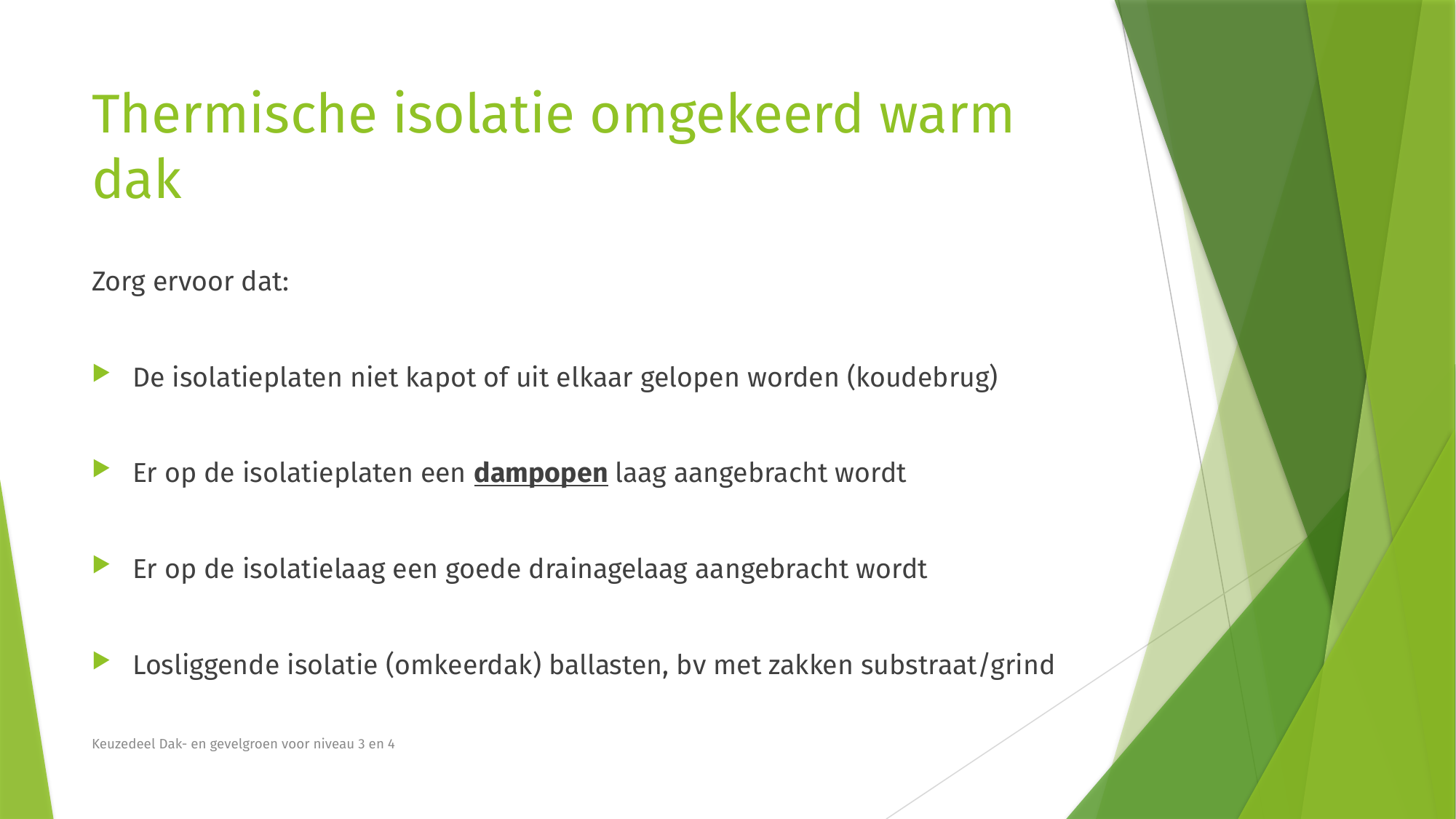

# Thermische isolatie omgekeerd warm dak
Zorg ervoor dat:

De isolatieplaten niet kapot of uit elkaar gelopen worden (koudebrug)

Er op de isolatieplaten een dampopen laag aangebracht wordt

Er op de isolatielaag een goede drainagelaag aangebracht wordt

Losliggende isolatie (omkeerdak) ballasten, bv met zakken substraat/grind

Keuzedeel Dak- en gevelgroen voor niveau 3 en 4